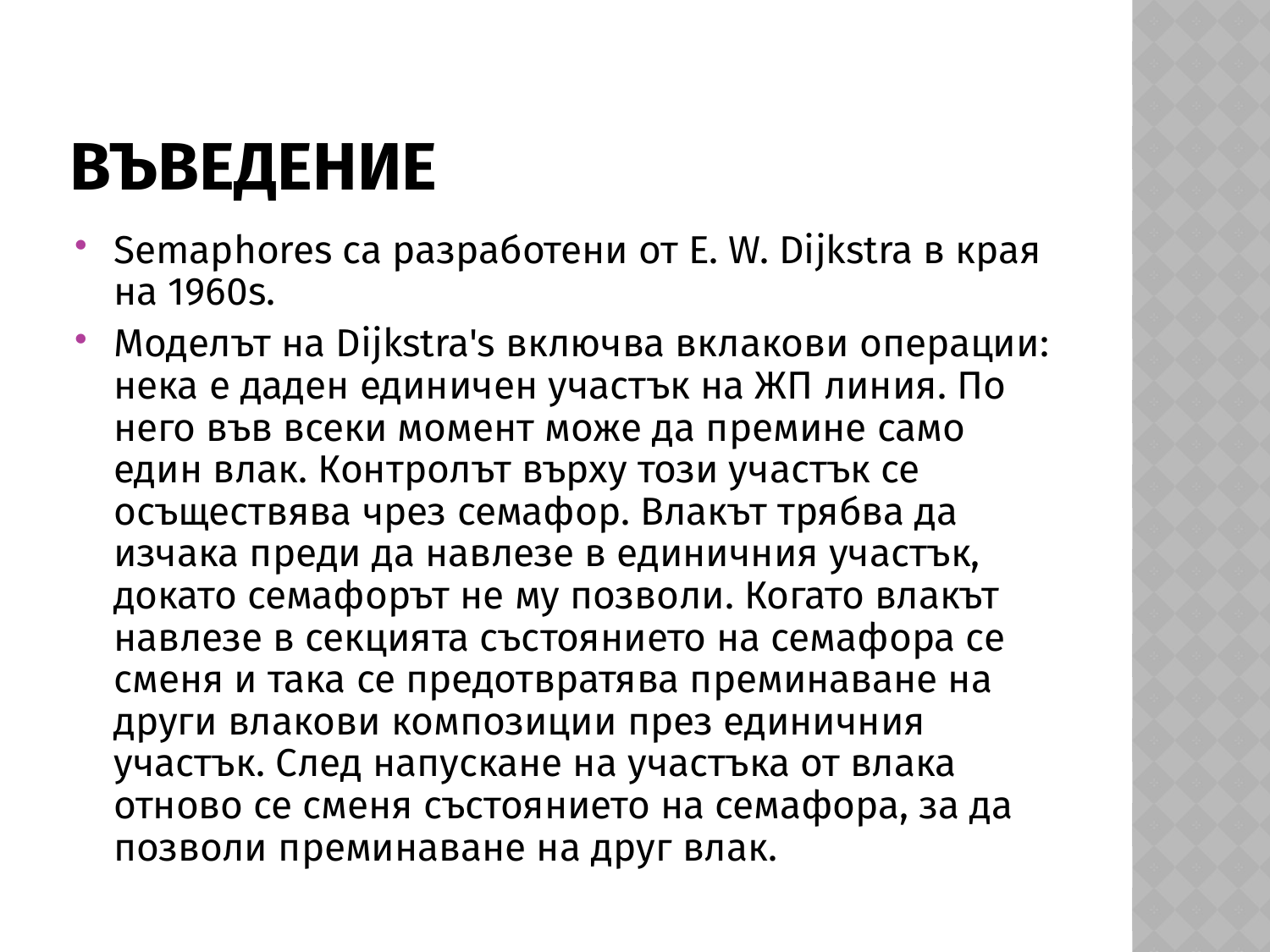

# Въведение
Semaphores са разработени от E. W. Dijkstra в края на 1960s.
Моделът на Dijkstra's включва вклакови операции: нека е даден единичен участък на ЖП линия. По него във всеки момент може да премине само един влак. Контролът върху този участък се осъществява чрез семафор. Влакът трябва да изчака преди да навлезе в единичния участък, докато семафорът не му позволи. Когато влакът навлезе в секцията състоянието на семафора се сменя и така се предотвратява преминаване на други влакови композиции през единичния участък. След напускане на участъка от влака отново се сменя състоянието на семафора, за да позволи преминаване на друг влак.